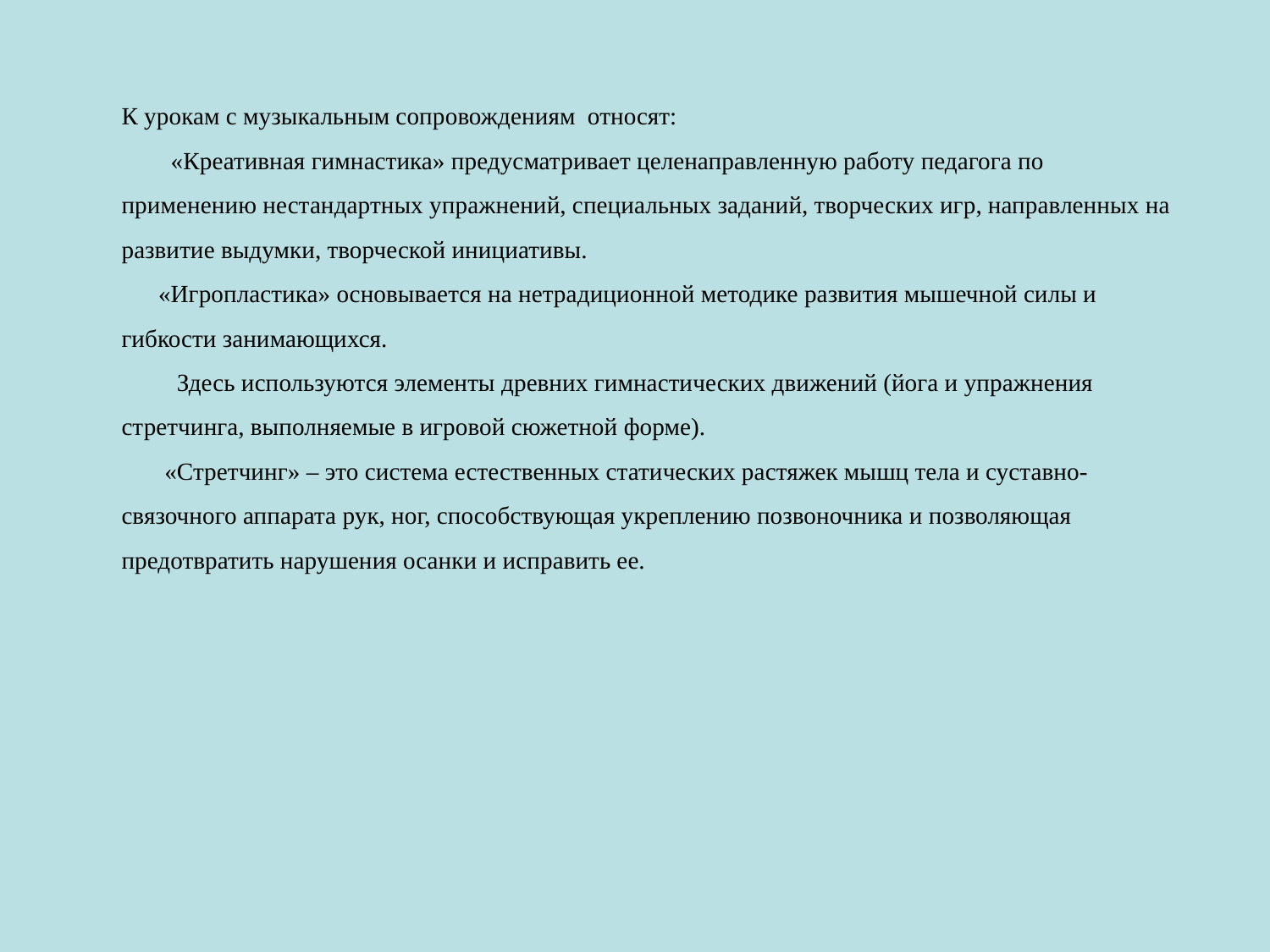

К урокам с музыкальным сопровождениям  относят:
        «Креативная гимнастика» предусматривает целенаправленную работу педагога по применению нестандартных упражнений, специальных заданий, творческих игр, направленных на развитие выдумки, творческой инициативы.
      «Игропластика» основывается на нетрадиционной методике развития мышечной силы и гибкости занимающихся.
         Здесь используются элементы древних гимнастических движений (йога и упражнения стретчинга, выполняемые в игровой сюжетной форме).
       «Стретчинг» – это система естественных статических растяжек мышц тела и суставно-связочного аппарата рук, ног, способствующая укреплению позвоночника и позволяющая предотвратить нарушения осанки и исправить ее.